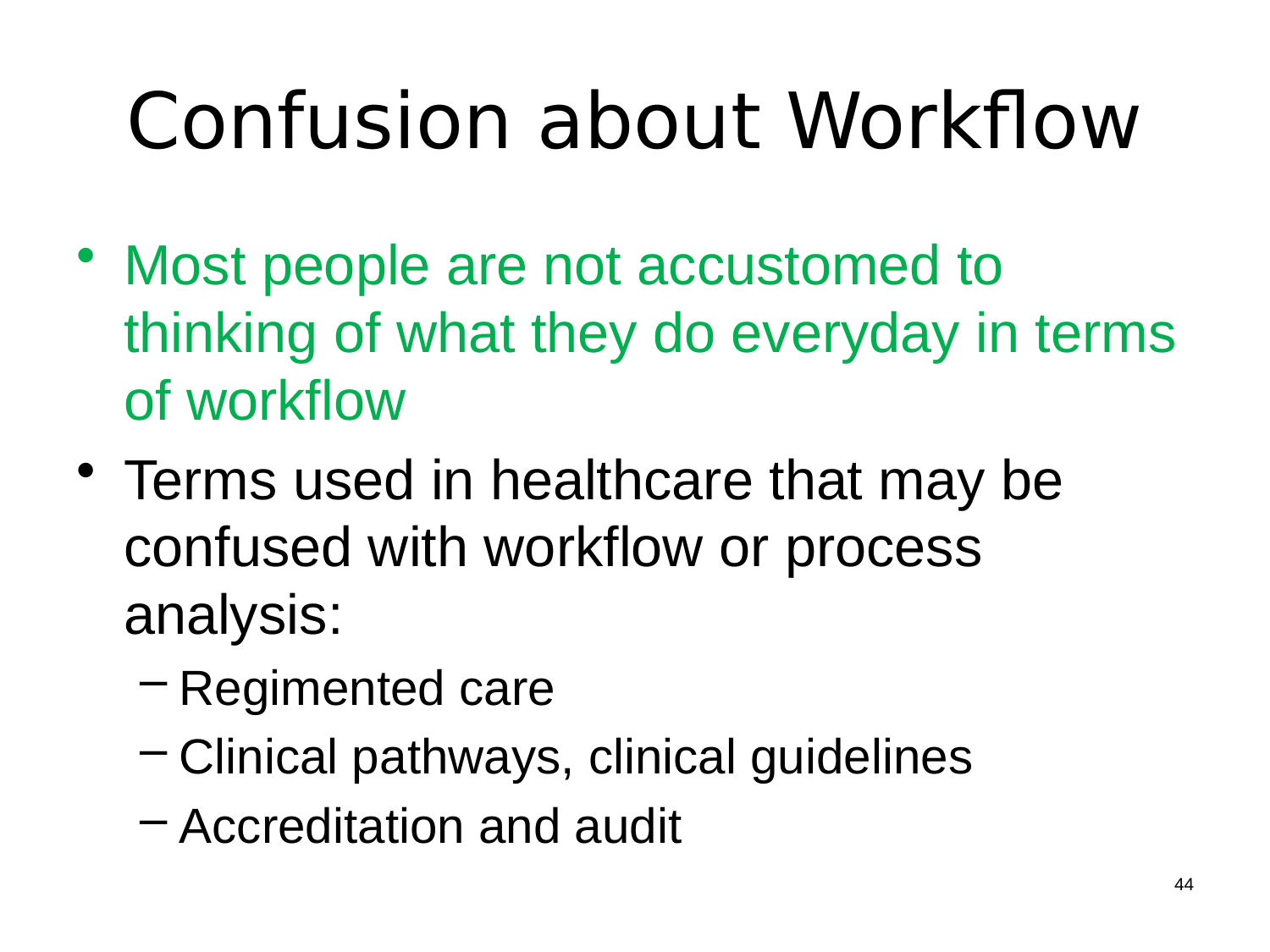

# Confusion about Workflow
Most people are not accustomed to thinking of what they do everyday in terms of workflow
Terms used in healthcare that may be confused with workflow or process analysis:
Regimented care
Clinical pathways, clinical guidelines
Accreditation and audit
44